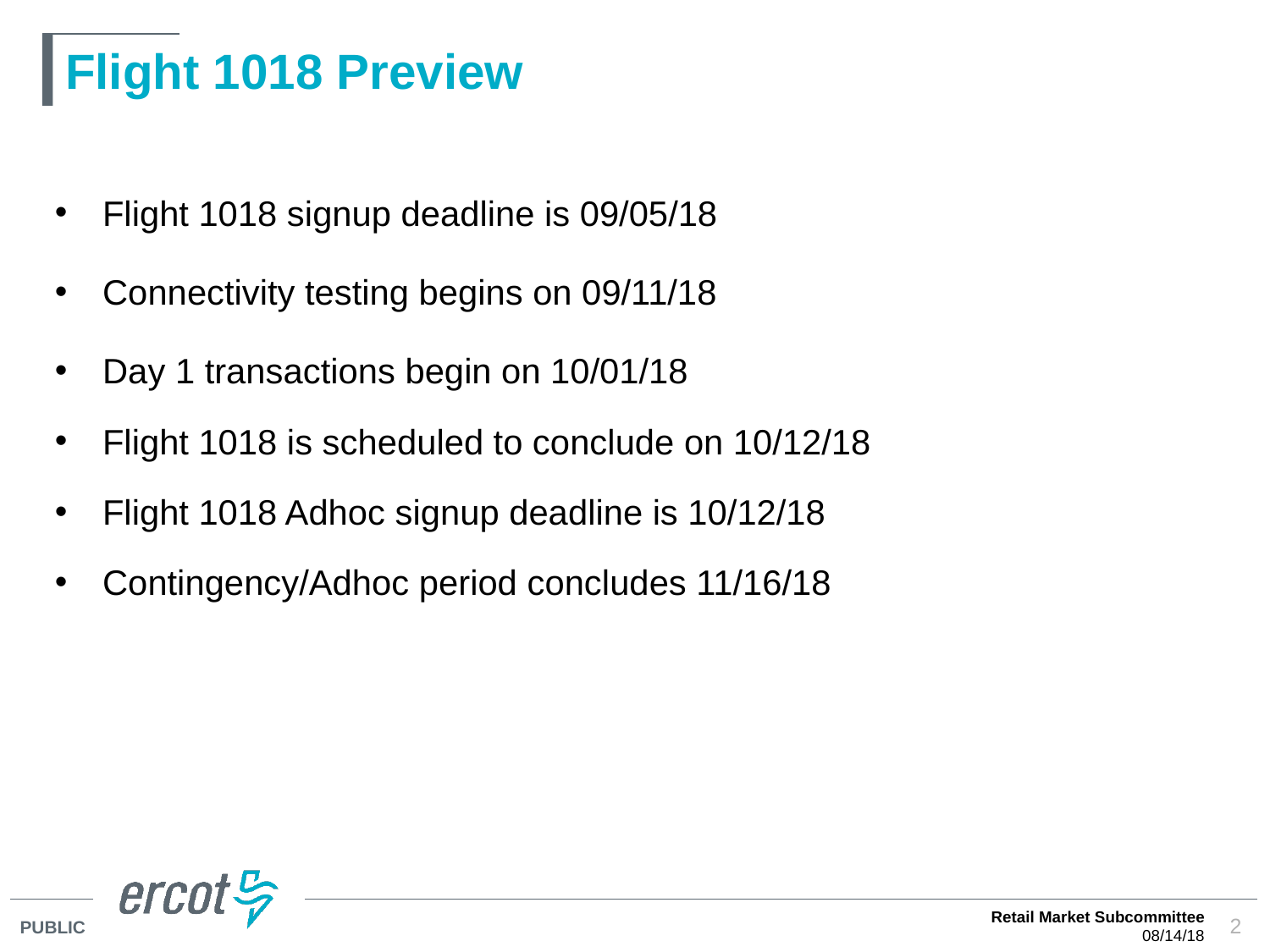

# Flight 1018 Preview

Flight 1018 signup deadline is 09/05/18
Connectivity testing begins on 09/11/18
Day 1 transactions begin on 10/01/18
Flight 1018 is scheduled to conclude on 10/12/18
Flight 1018 Adhoc signup deadline is 10/12/18
Contingency/Adhoc period concludes 11/16/18
Retail Market Subcommittee
08/14/18
2